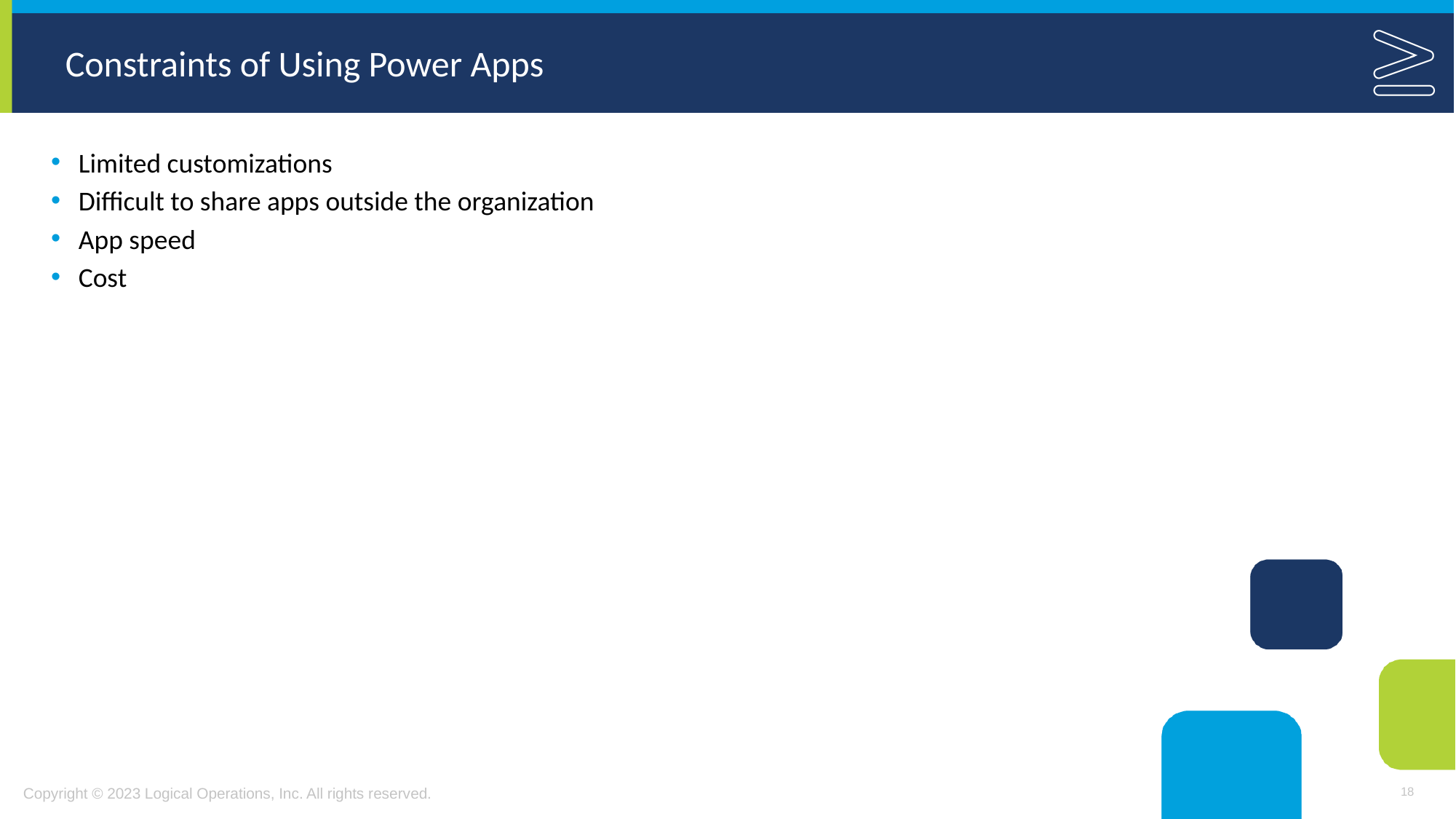

# Constraints of Using Power Apps
Limited customizations
Difficult to share apps outside the organization
App speed
Cost
18